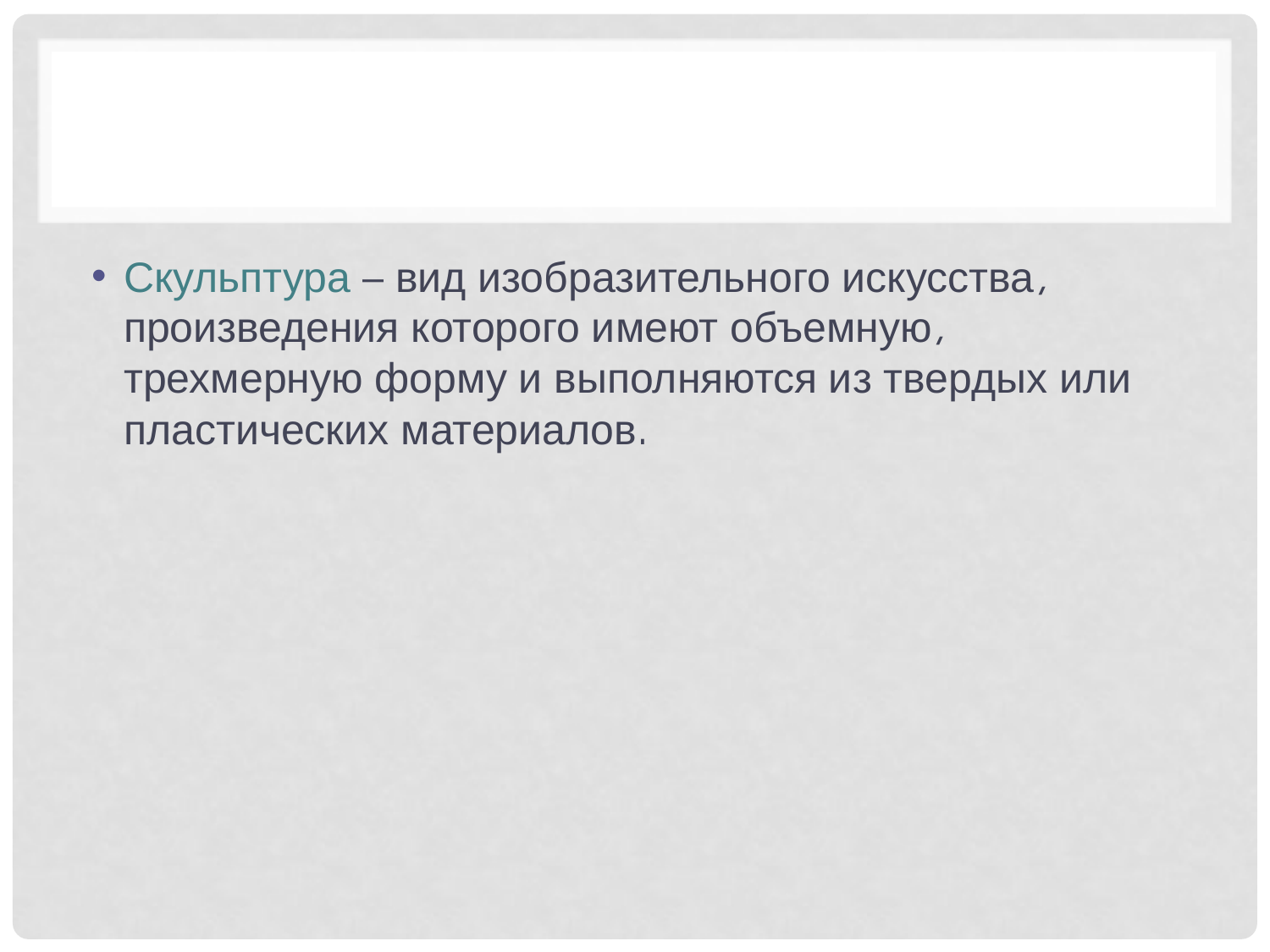

#
Скульптура – вид изобразительного искусства, произведения которого имеют объемную, трехмерную форму и выполняются из твердых или пластических материалов.